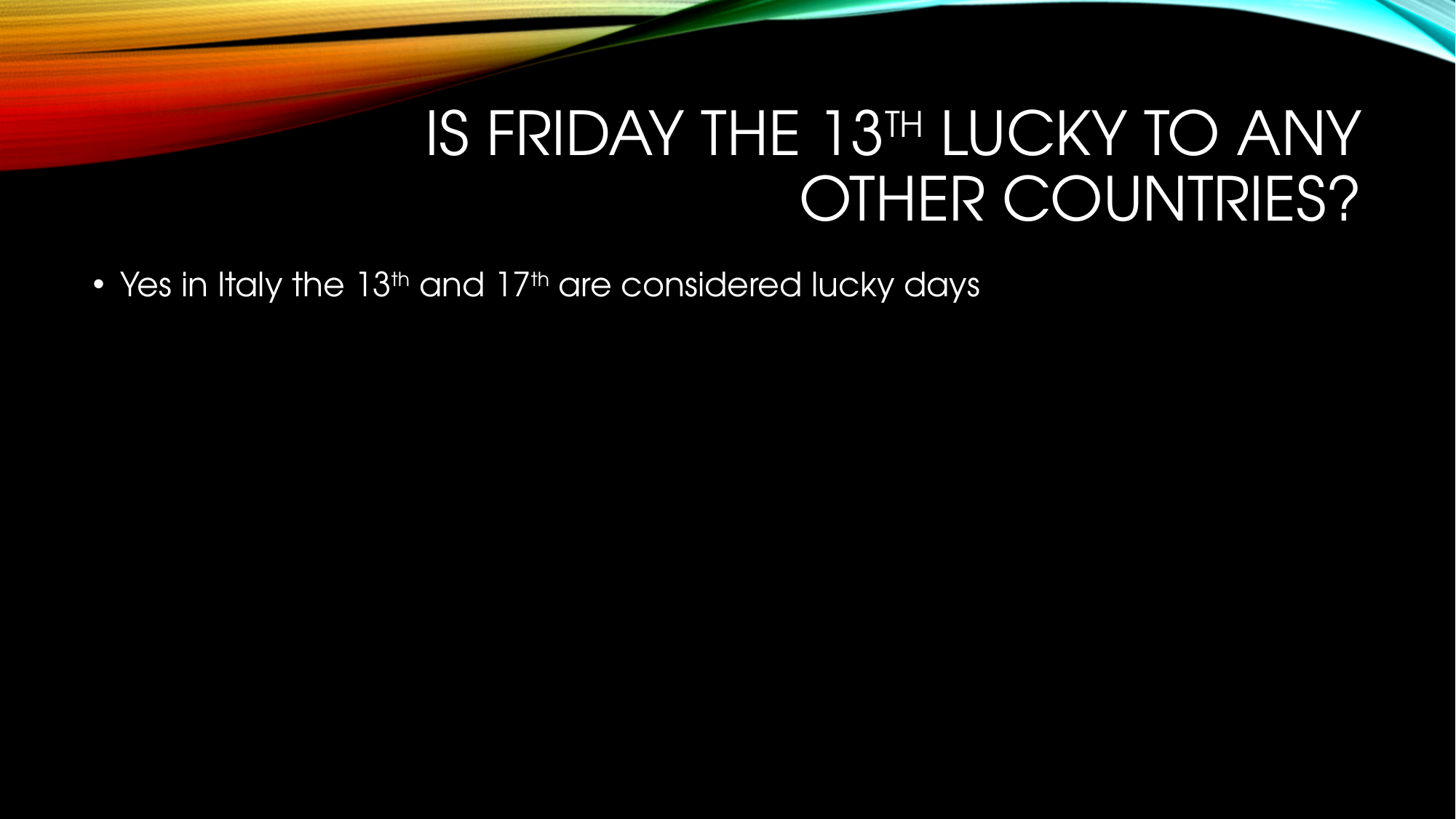

# Is Friday the 13th lucky to any other countries?
Yes in Italy the 13th and 17th are considered lucky days